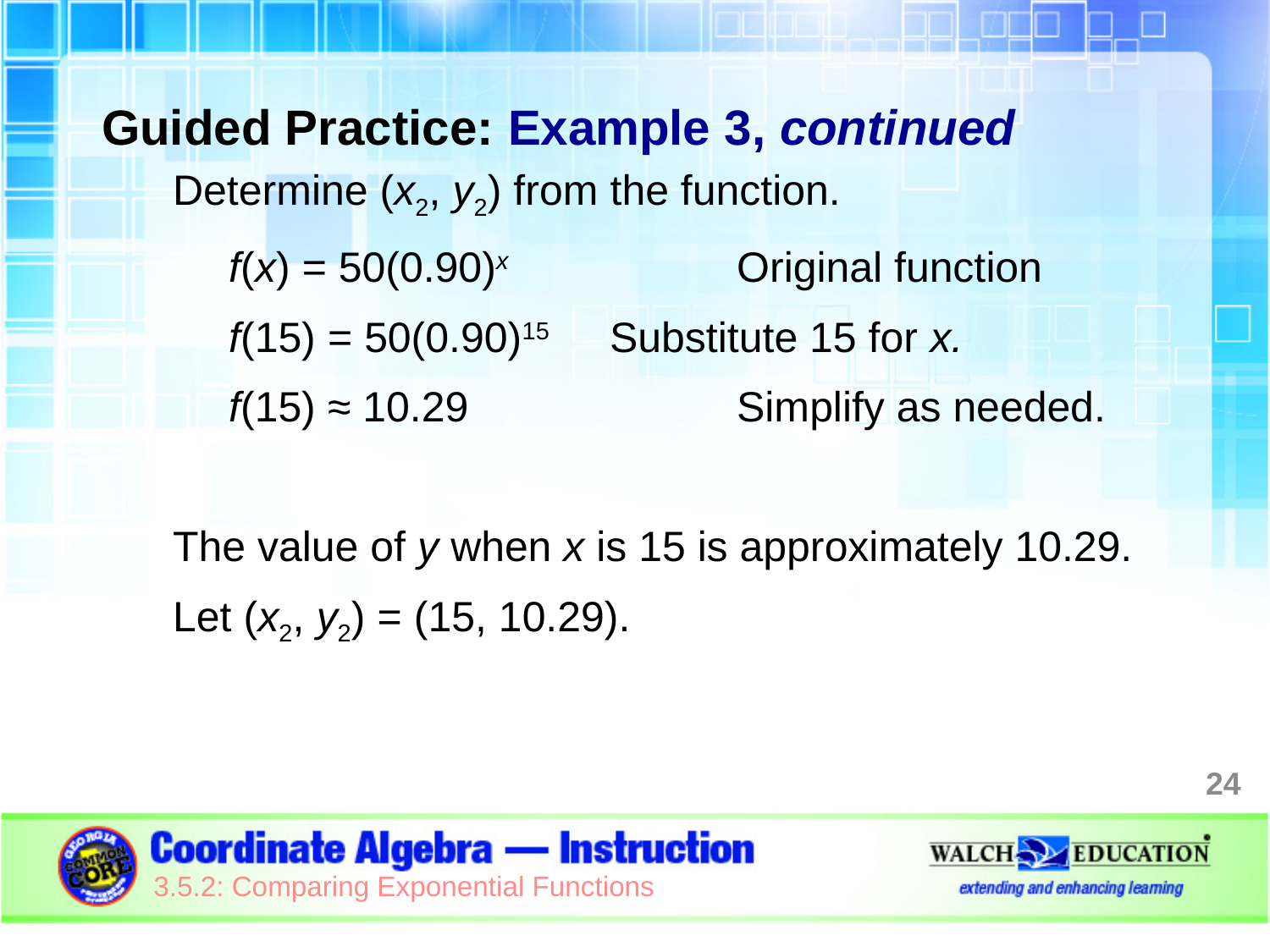

Guided Practice: Example 3, continued
Determine (x2, y2) from the function.
f(x) = 50(0.90)x 		Original function
f(15) = 50(0.90)15 	Substitute 15 for x.
f(15) ≈ 10.29 			Simplify as needed.

The value of y when x is 15 is approximately 10.29.
Let (x2, y2) = (15, 10.29).

24
3.5.2: Comparing Exponential Functions